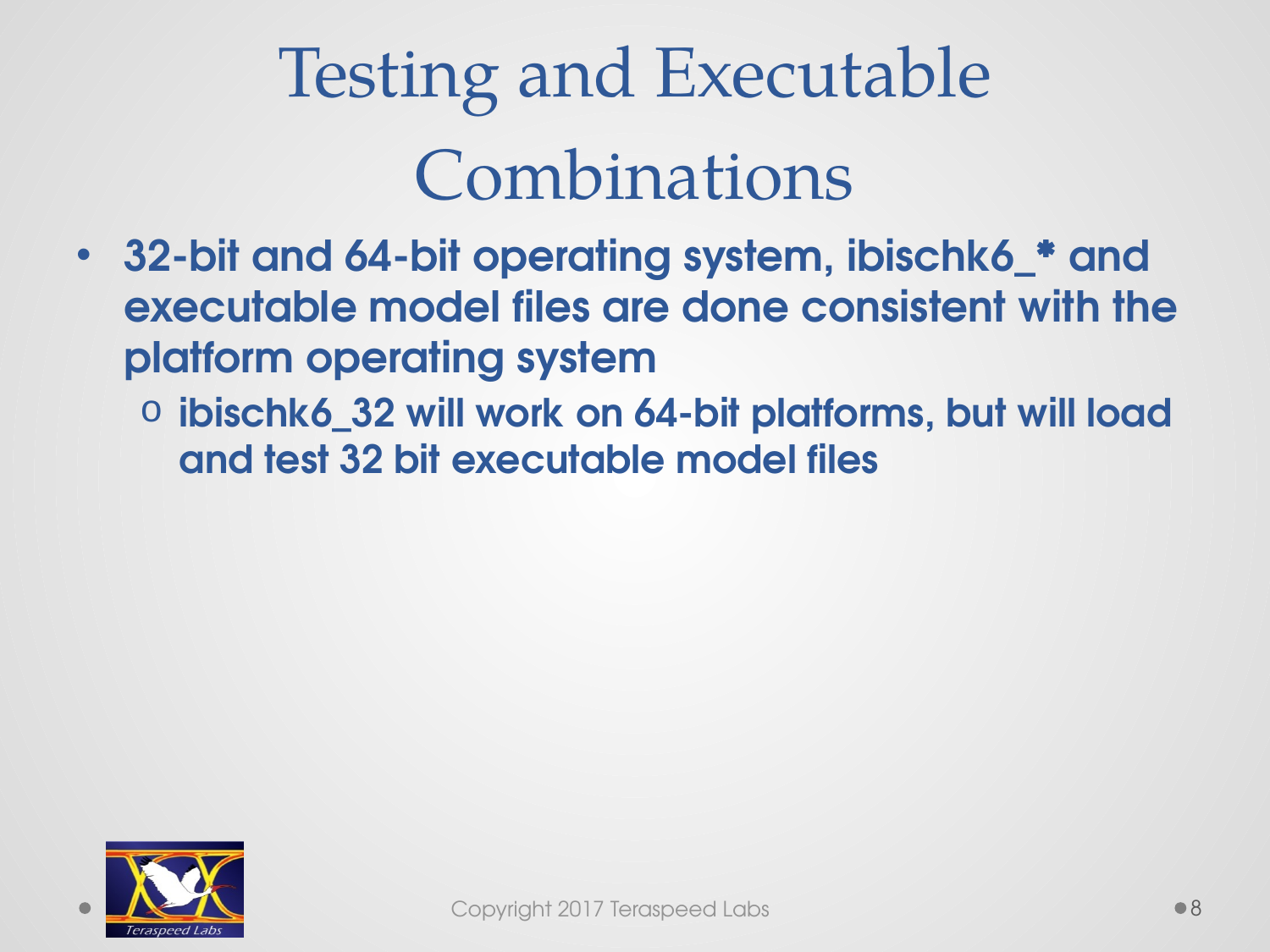

# Testing and Executable Combinations
32-bit and 64-bit operating system, ibischk6_* and executable model files are done consistent with the platform operating system
ibischk6_32 will work on 64-bit platforms, but will load and test 32 bit executable model files
8
Copyright 2017 Teraspeed Labs